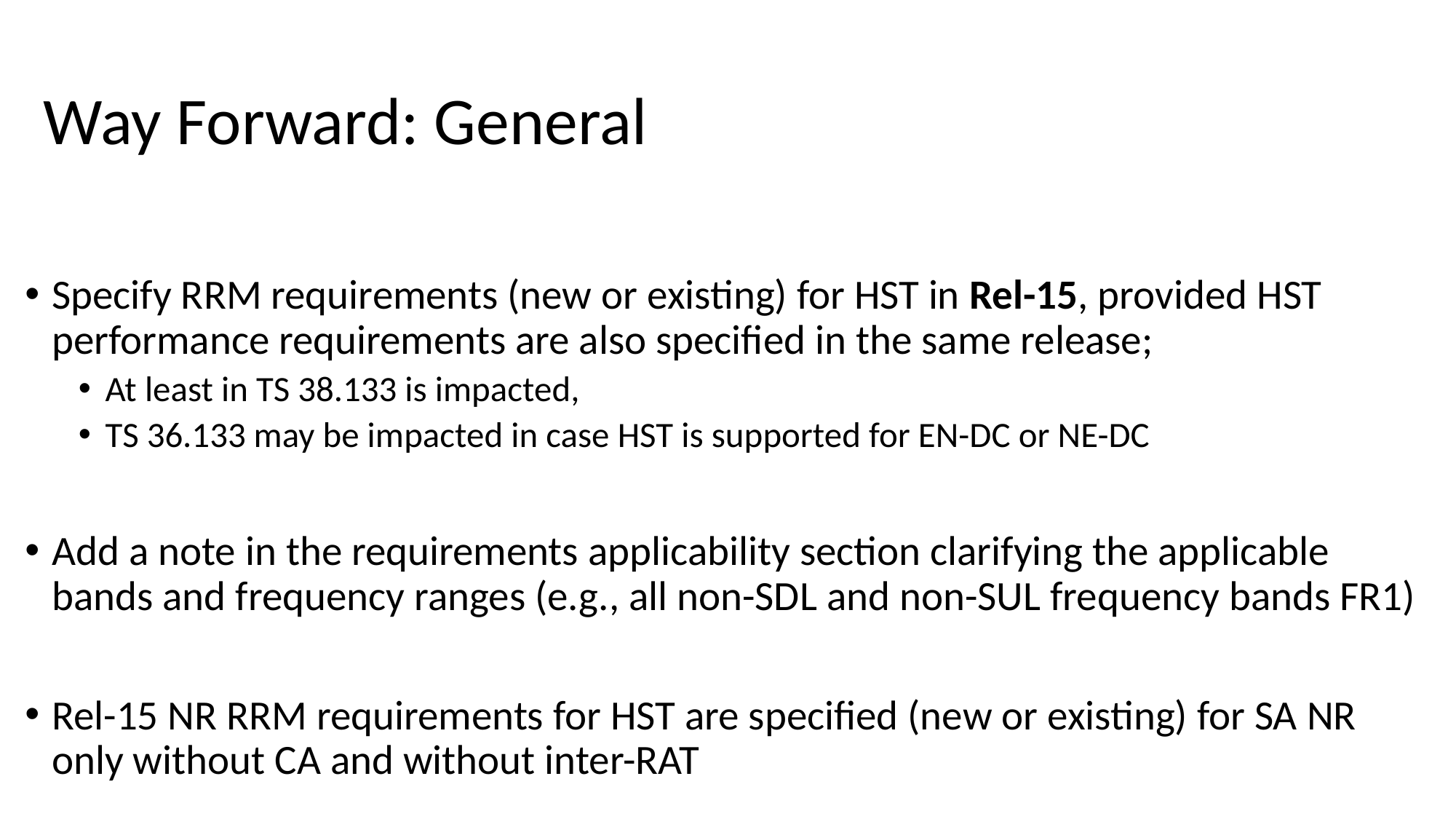

# Way Forward: General
Specify RRM requirements (new or existing) for HST in Rel-15, provided HST performance requirements are also specified in the same release;
At least in TS 38.133 is impacted,
TS 36.133 may be impacted in case HST is supported for EN-DC or NE-DC

Add a note in the requirements applicability section clarifying the applicable bands and frequency ranges (e.g., all non-SDL and non-SUL frequency bands FR1)

Rel-15 NR RRM requirements for HST are specified (new or existing) for SA NR only without CA and without inter-RAT